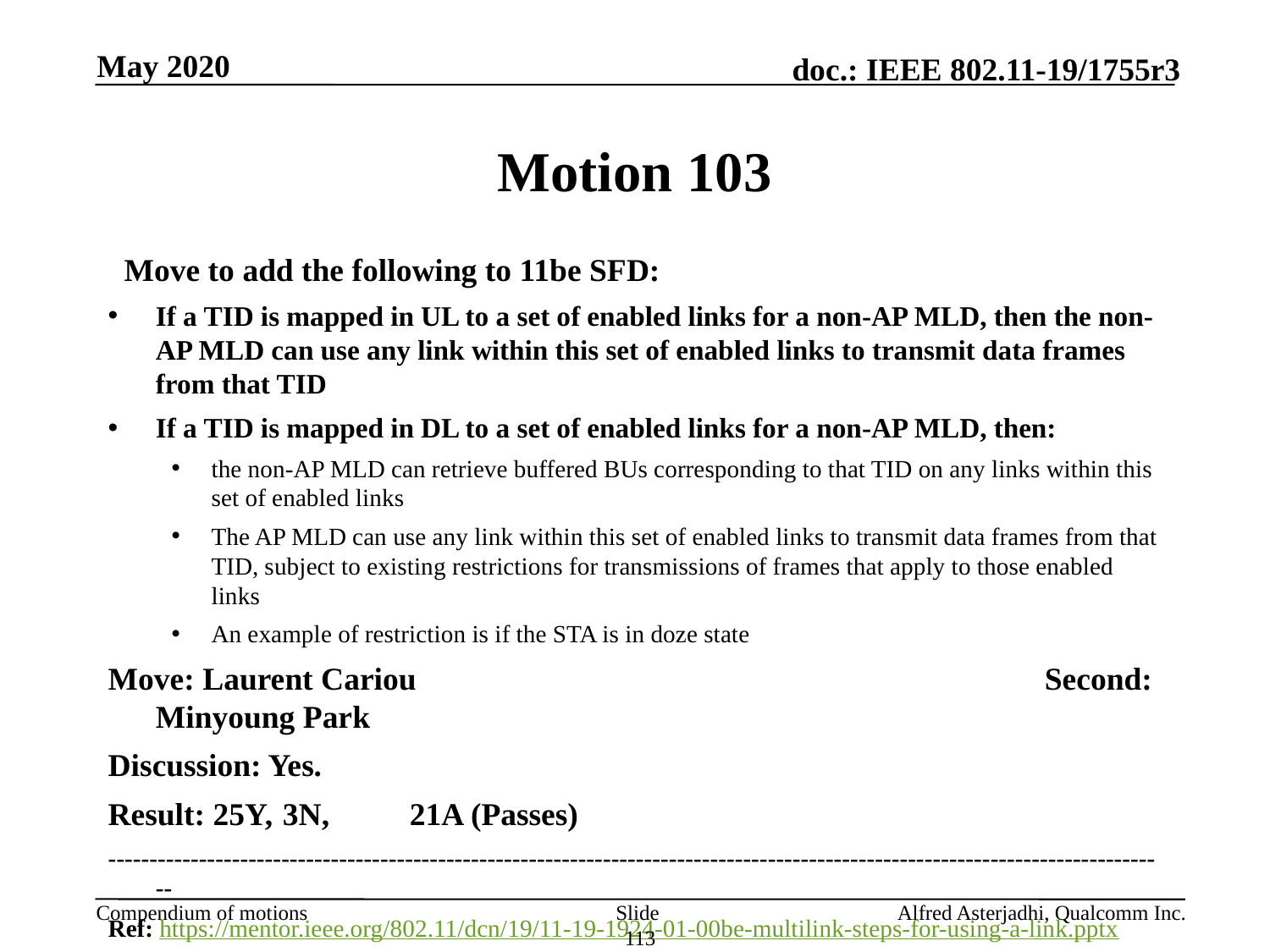

May 2020
# Motion 103
  Move to add the following to 11be SFD:
If a TID is mapped in UL to a set of enabled links for a non-AP MLD, then the non-AP MLD can use any link within this set of enabled links to transmit data frames from that TID
If a TID is mapped in DL to a set of enabled links for a non-AP MLD, then:
the non-AP MLD can retrieve buffered BUs corresponding to that TID on any links within this set of enabled links
The AP MLD can use any link within this set of enabled links to transmit data frames from that TID, subject to existing restrictions for transmissions of frames that apply to those enabled links
An example of restriction is if the STA is in doze state
Move: Laurent Cariou					Second:  Minyoung Park
Discussion: Yes.
Result: 25Y,	3N,	21A (Passes)
---------------------------------------------------------------------------------------------------------------------------------
Ref: https://mentor.ieee.org/802.11/dcn/19/11-19-1924-01-00be-multilink-steps-for-using-a-link.pptx

Slide 113
Alfred Asterjadhi, Qualcomm Inc.